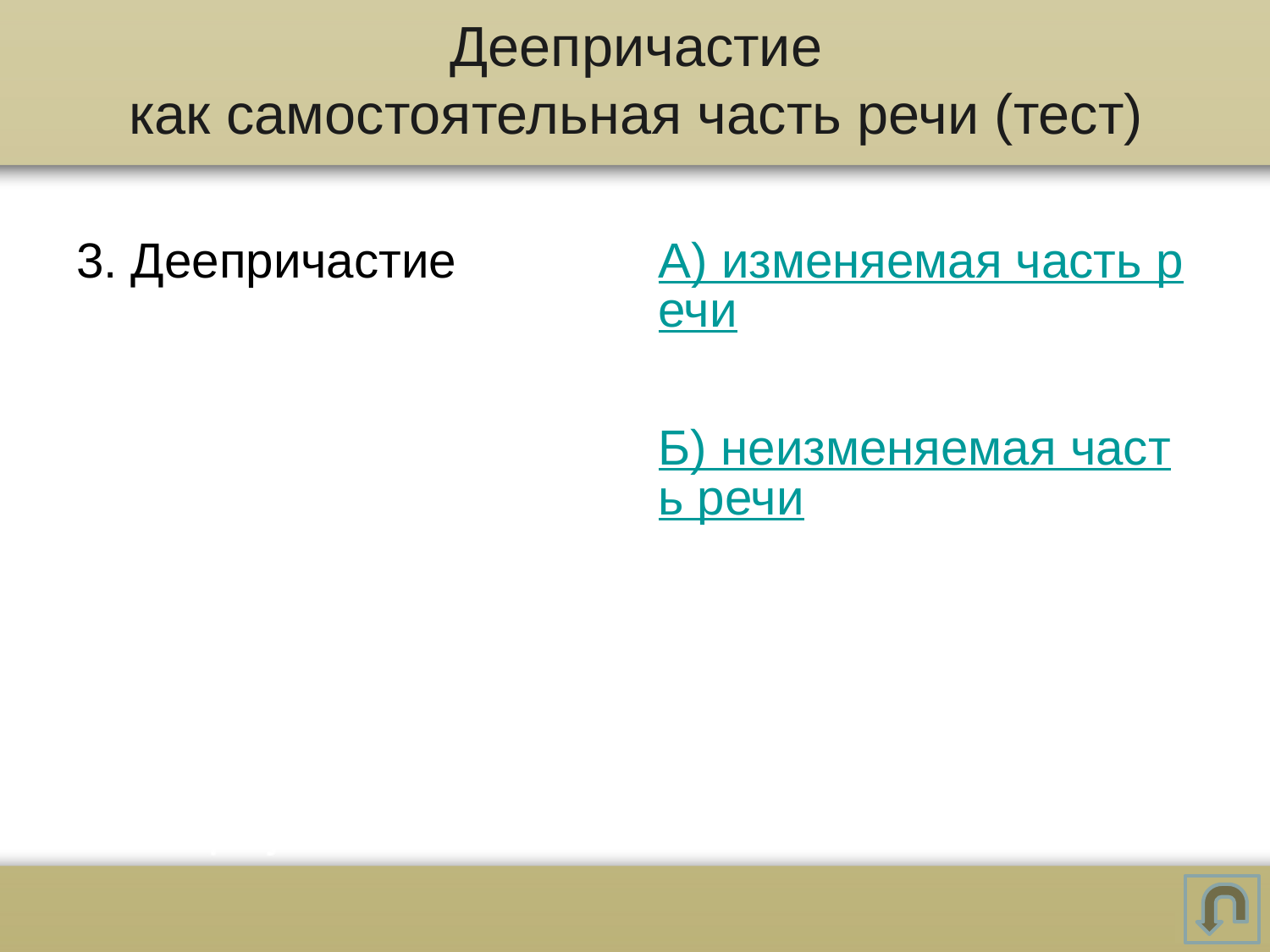

# Деепричастие как самостоятельная часть речи (тест)
3. Деепричастие
А) изменяемая часть речи

Б) неизменяемая часть речи